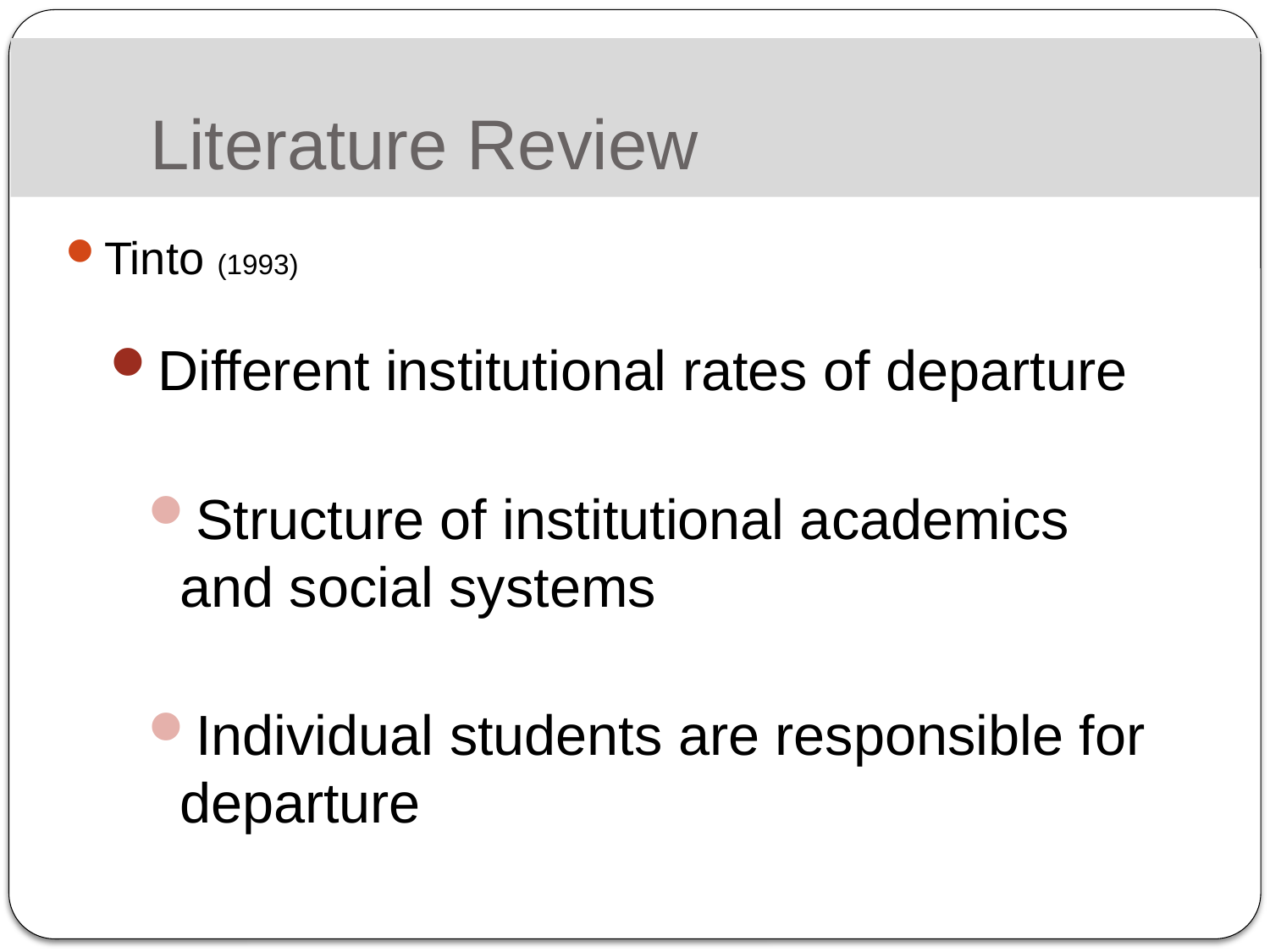

# Literature Review
Tinto (1993)

Different institutional rates of departure

Structure of institutional academics and social systems

Individual students are responsible for departure